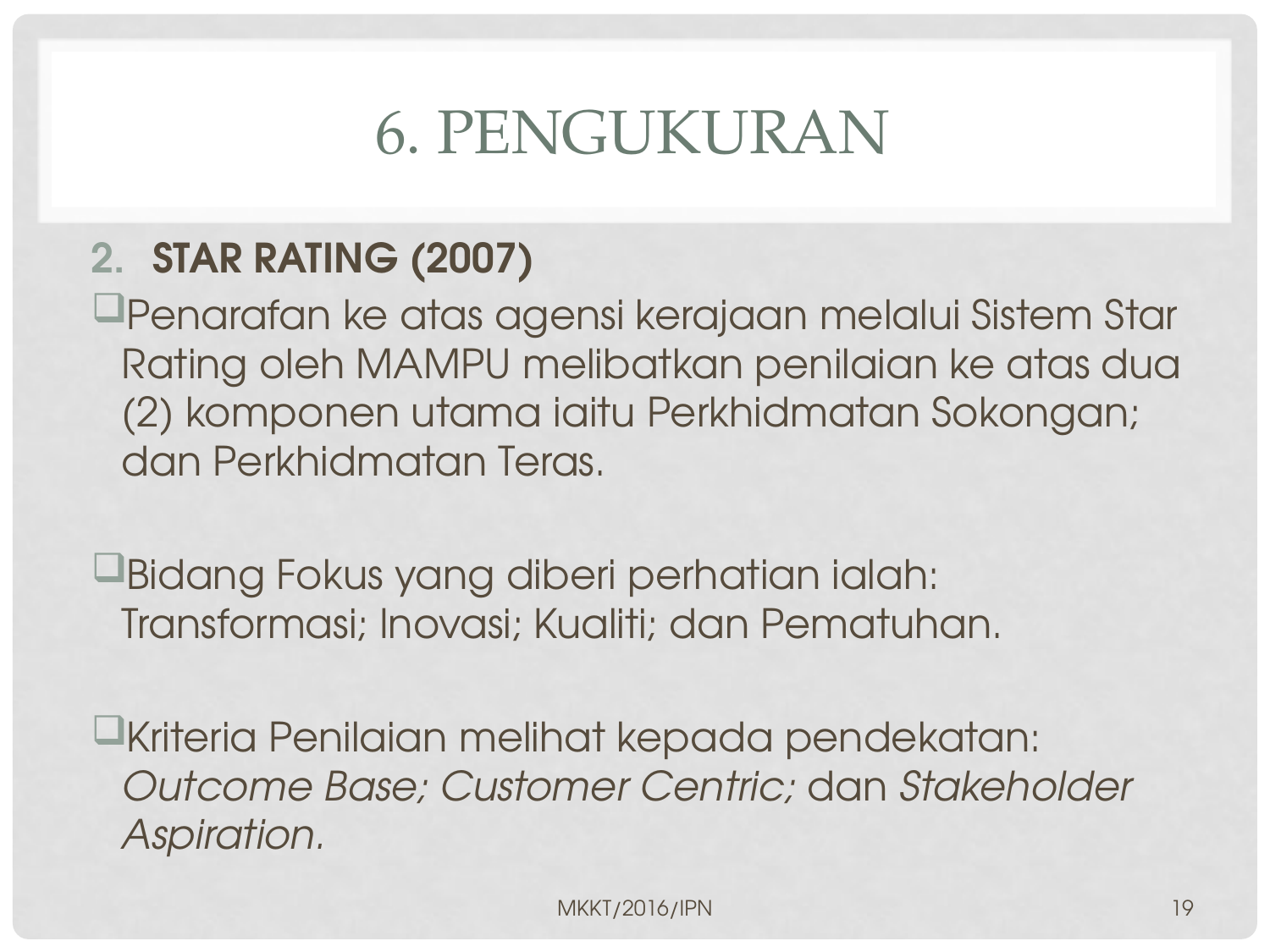

# 6. PENGUKURAN
STAR RATING (2007)
Penarafan ke atas agensi kerajaan melalui Sistem Star Rating oleh MAMPU melibatkan penilaian ke atas dua (2) komponen utama iaitu Perkhidmatan Sokongan; dan Perkhidmatan Teras.

Bidang Fokus yang diberi perhatian ialah: Transformasi; Inovasi; Kualiti; dan Pematuhan.

Kriteria Penilaian melihat kepada pendekatan: Outcome Base; Customer Centric; dan Stakeholder Aspiration.
MKKT/2016/IPN
19